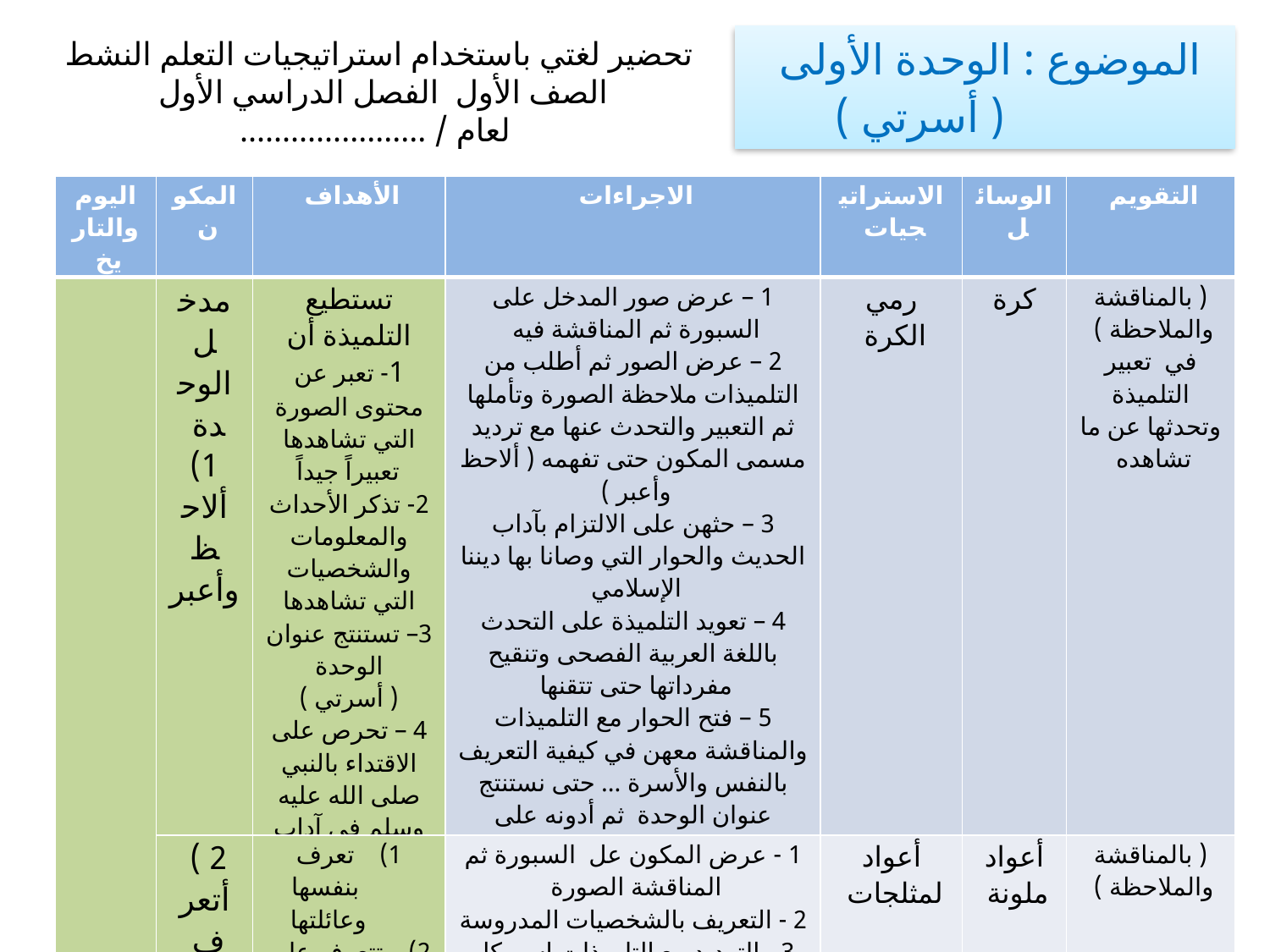

الموضوع : الوحدة الأولى
             ( أسرتي )
تحضير لغتي باستخدام استراتيجيات التعلم النشط
الصف الأول  الفصل الدراسي الأول   لعام / ......................

| اليوم والتاريخ | المكون | الأهداف | الاجراءات | الاستراتيجيات | الوسائل | التقويم |
| --- | --- | --- | --- | --- | --- | --- |
|  | مدخل الوحدة 1) ألاحظ وأعبر | تستطيع التلميذة أن 1- تعبر عن محتوى الصورة التي تشاهدها تعبيراً جيداً 2- تذكر الأحداث والمعلومات والشخصيات التي تشاهدها 3– تستنتج عنوان الوحدة ( أسرتي ) 4 – تحرص على الاقتداء بالنبي صلى الله عليه وسلم في آداب الحوار والحديث | 1 – عرض صور المدخل على السبورة ثم المناقشة فيه 2 – عرض الصور ثم أطلب من التلميذات ملاحظة الصورة وتأملها ثم التعبير والتحدث عنها مع ترديد مسمى المكون حتى تفهمه ( ألاحظ وأعبر ) 3 – حثهن على الالتزام بآداب الحديث والحوار التي وصانا بها ديننا الإسلامي 4 – تعويد التلميذة على التحدث باللغة العربية الفصحى وتنقيح مفرداتها حتى تتقنها 5 – فتح الحوار مع التلميذات والمناقشة معهن في كيفية التعريف بالنفس والأسرة ... حتى نستنتج عنوان الوحدة ثم أدونه على السبورة | رمي الكرة | كرة | ( بالمناقشة والملاحظة ) في تعبير التلميذة وتحدثها عن ما تشاهده |
|  | 2 ) أتعرف | تعرف بنفسها وعائلتها تتعرف على شخصية عمر وأسرته | 1 - عرض المكون عل السبورة ثم المناقشة الصورة 2 - التعريف بالشخصيات المدروسة 3 - الترديد مع التلميذات اسم كل شخصية 4 - أطلب من التلميذات التعريف بأنفسهن وأسرتهن | أعواد لمثلجات | أعواد ملونة | ( بالمناقشة والملاحظة ) |